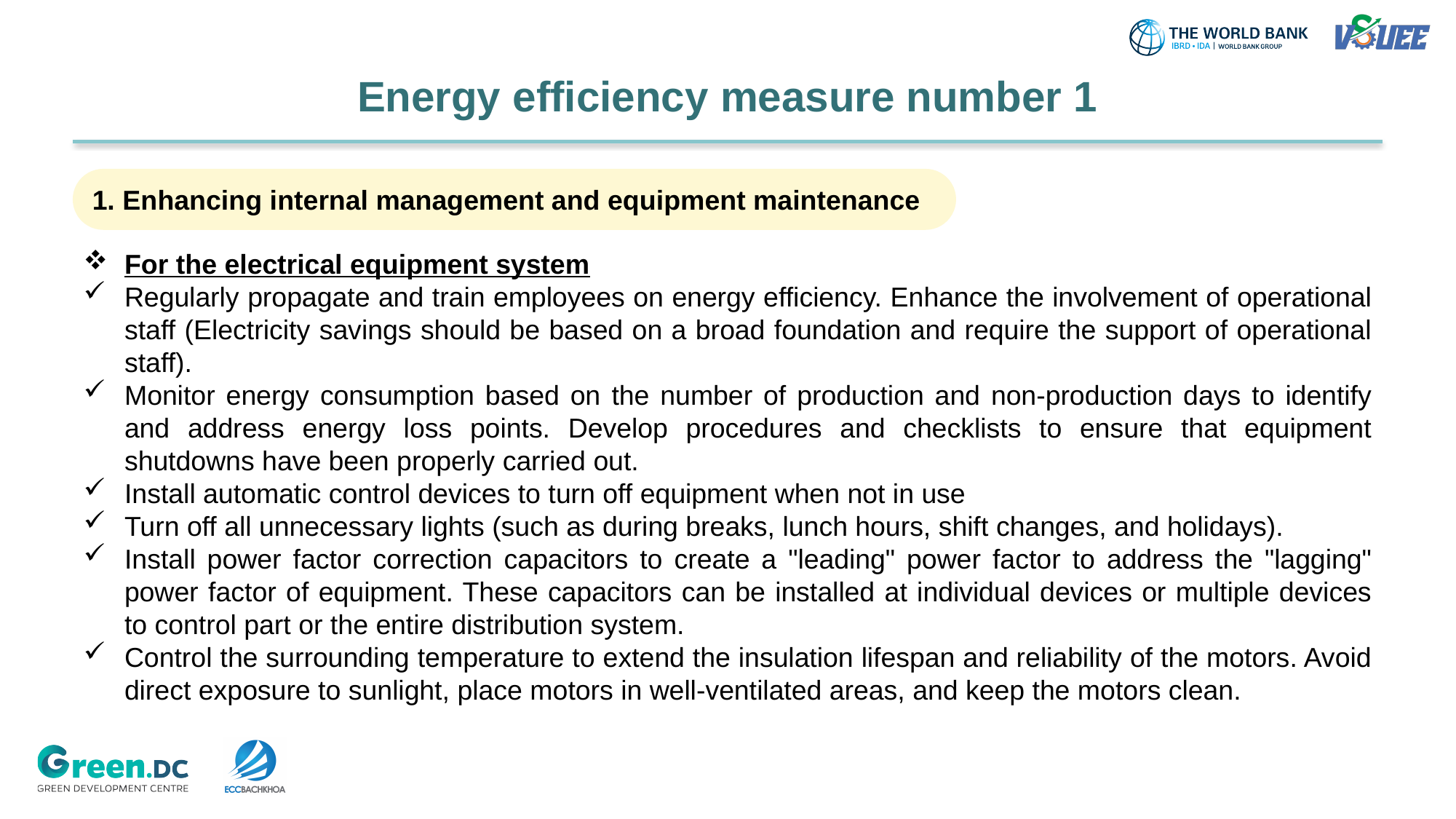

# Energy efficiency measure number 1
1. Enhancing internal management and equipment maintenance
For the electrical equipment system
Regularly propagate and train employees on energy efficiency. Enhance the involvement of operational staff (Electricity savings should be based on a broad foundation and require the support of operational staff).
Monitor energy consumption based on the number of production and non-production days to identify and address energy loss points. Develop procedures and checklists to ensure that equipment shutdowns have been properly carried out.
Install automatic control devices to turn off equipment when not in use
Turn off all unnecessary lights (such as during breaks, lunch hours, shift changes, and holidays).
Install power factor correction capacitors to create a "leading" power factor to address the "lagging" power factor of equipment. These capacitors can be installed at individual devices or multiple devices to control part or the entire distribution system.
Control the surrounding temperature to extend the insulation lifespan and reliability of the motors. Avoid direct exposure to sunlight, place motors in well-ventilated areas, and keep the motors clean.